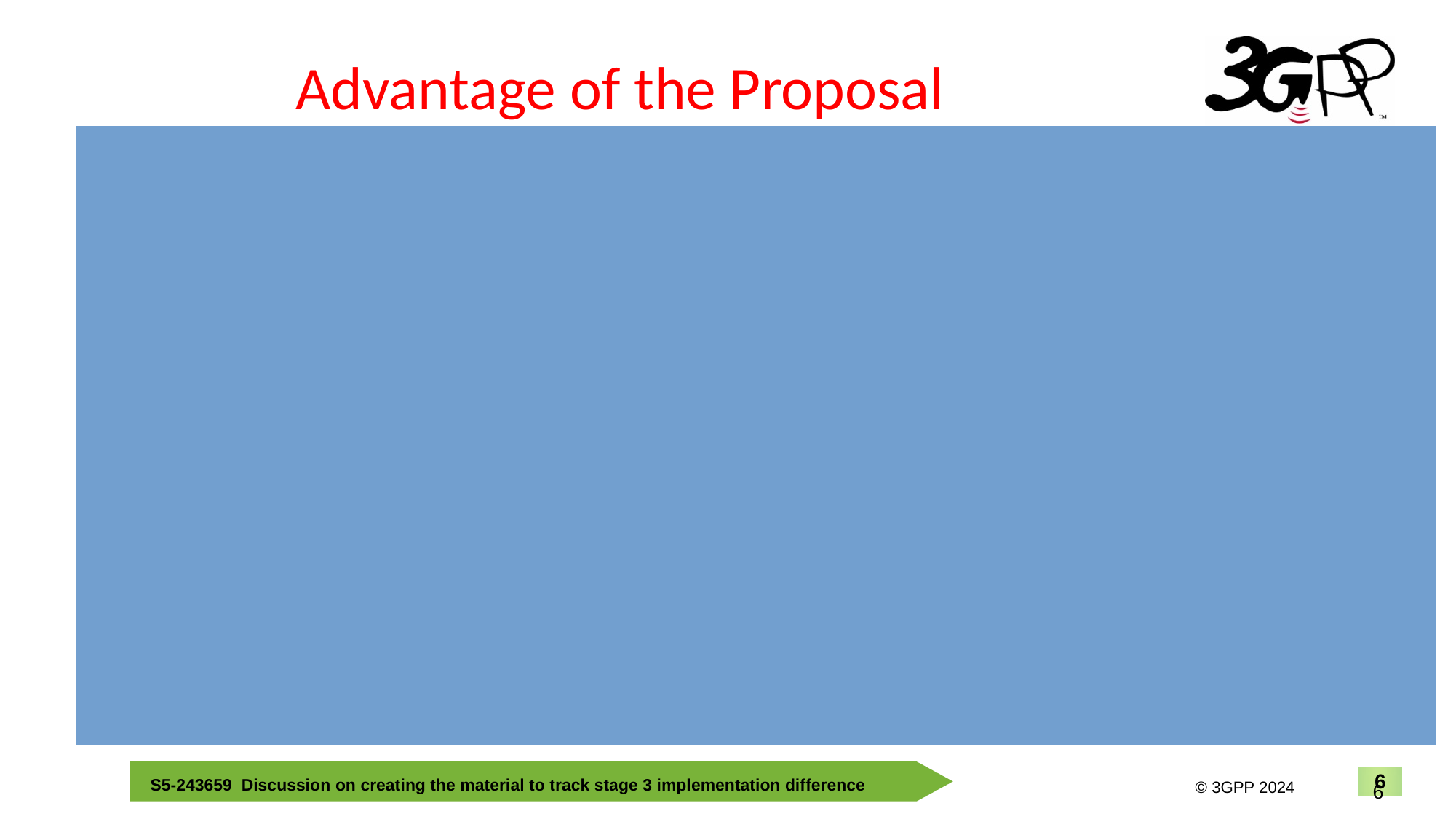

# Advantage of the Proposal
Wiki Page as a Collaboration Tool
A publicly accessible Wiki page can serve as a collaborative platform for creating tracking materials.
No additional tool setup is required.
Minimal Impact on Stakeholders
The proposed approach minimizes disruptions to the workflows of CR authors, specification rapporteurs, and leadership team.
CR authors will experience no changes to their current working procedure.
Leveraging Advanced Generative AI for automation
Advanced and widely accessible generative AI models can significantly reduce manual effort through automation.
This approach avoids dependency on specific tools or models, promoting flexibility.
The solution is designed for user-friendliness and easy maintenance.

6